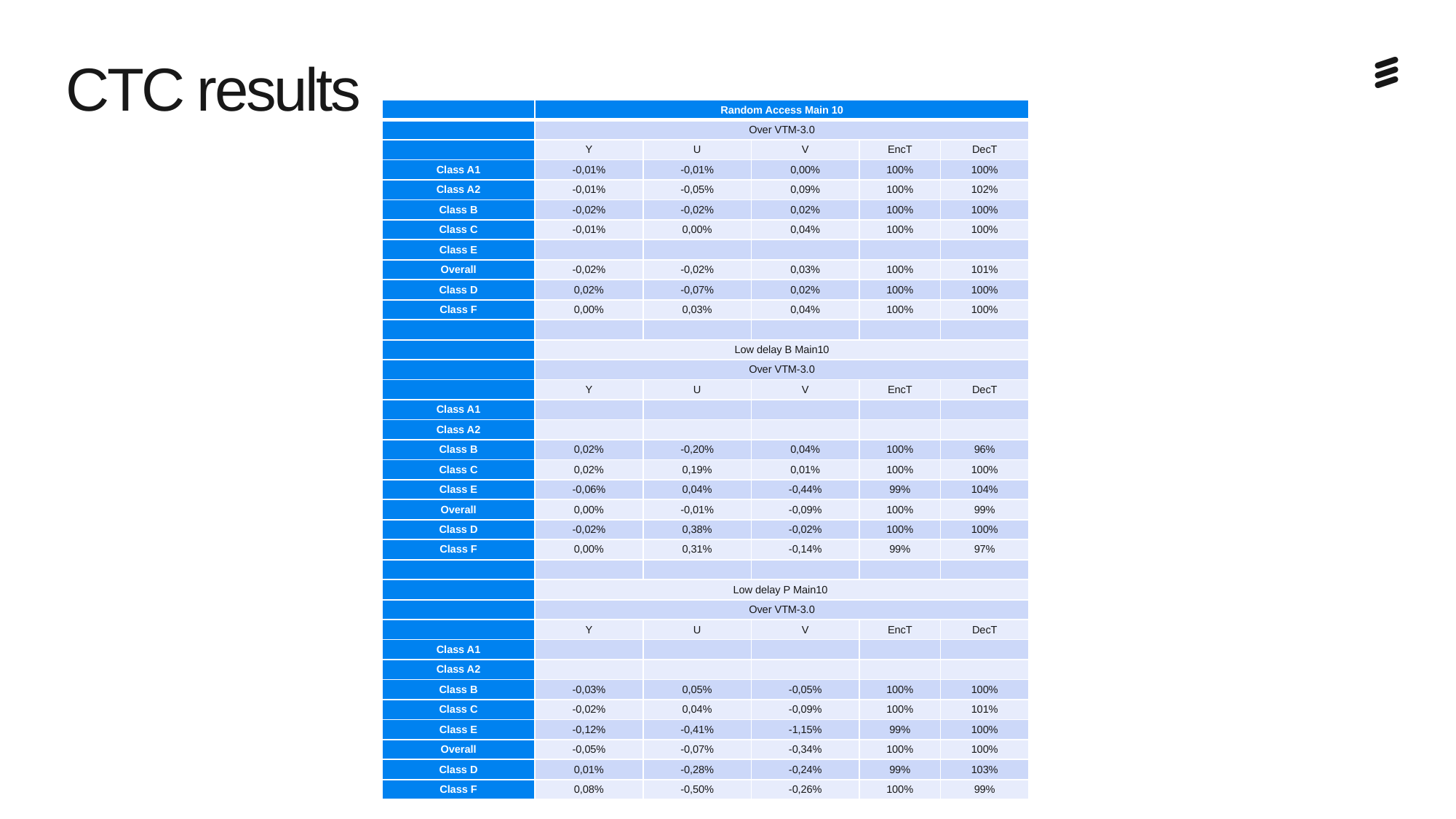

# CTC results
|  | Random Access Main 10 |  |  |  |  |
| --- | --- | --- | --- | --- | --- |
|  | Over VTM-3.0 |  |  |  |  |
|  | Y | U | V | EncT | DecT |
| Class A1 | -0,01% | -0,01% | 0,00% | 100% | 100% |
| Class A2 | -0,01% | -0,05% | 0,09% | 100% | 102% |
| Class B | -0,02% | -0,02% | 0,02% | 100% | 100% |
| Class C | -0,01% | 0,00% | 0,04% | 100% | 100% |
| Class E |  |  |  |  |  |
| Overall | -0,02% | -0,02% | 0,03% | 100% | 101% |
| Class D | 0,02% | -0,07% | 0,02% | 100% | 100% |
| Class F | 0,00% | 0,03% | 0,04% | 100% | 100% |
|  |  |  |  |  |  |
|  | Low delay B Main10 |  |  |  |  |
|  | Over VTM-3.0 |  |  |  |  |
|  | Y | U | V | EncT | DecT |
| Class A1 |  |  |  |  |  |
| Class A2 |  |  |  |  |  |
| Class B | 0,02% | -0,20% | 0,04% | 100% | 96% |
| Class C | 0,02% | 0,19% | 0,01% | 100% | 100% |
| Class E | -0,06% | 0,04% | -0,44% | 99% | 104% |
| Overall | 0,00% | -0,01% | -0,09% | 100% | 99% |
| Class D | -0,02% | 0,38% | -0,02% | 100% | 100% |
| Class F | 0,00% | 0,31% | -0,14% | 99% | 97% |
|  |  |  |  |  |  |
|  | Low delay P Main10 |  |  |  |  |
|  | Over VTM-3.0 |  |  |  |  |
|  | Y | U | V | EncT | DecT |
| Class A1 |  |  |  |  |  |
| Class A2 |  |  |  |  |  |
| Class B | -0,03% | 0,05% | -0,05% | 100% | 100% |
| Class C | -0,02% | 0,04% | -0,09% | 100% | 101% |
| Class E | -0,12% | -0,41% | -1,15% | 99% | 100% |
| Overall | -0,05% | -0,07% | -0,34% | 100% | 100% |
| Class D | 0,01% | -0,28% | -0,24% | 99% | 103% |
| Class F | 0,08% | -0,50% | -0,26% | 100% | 99% |